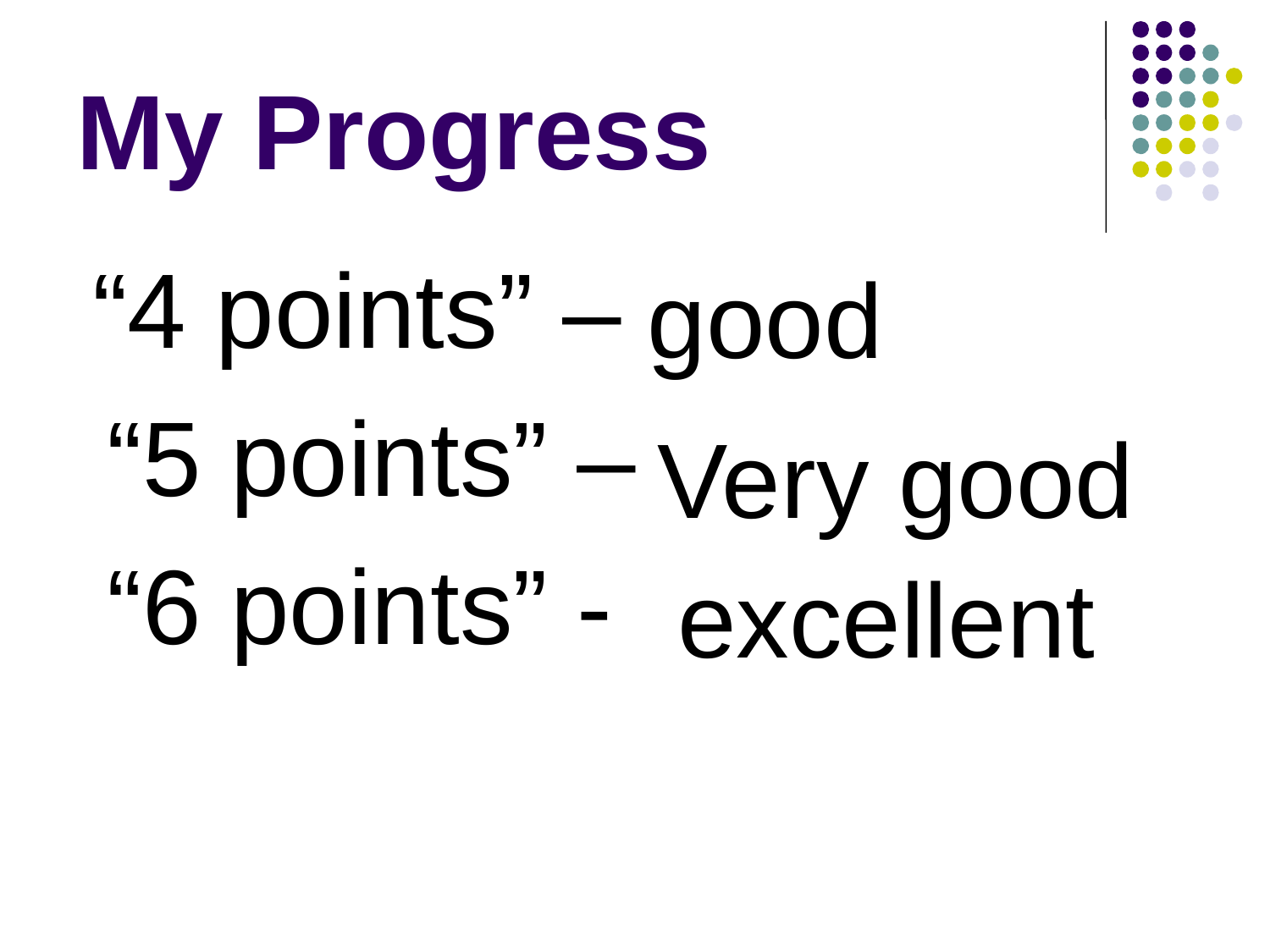

# My Progress
 “4 points” –
 “5 points” –
 “6 points” -
good
Very good
excellent